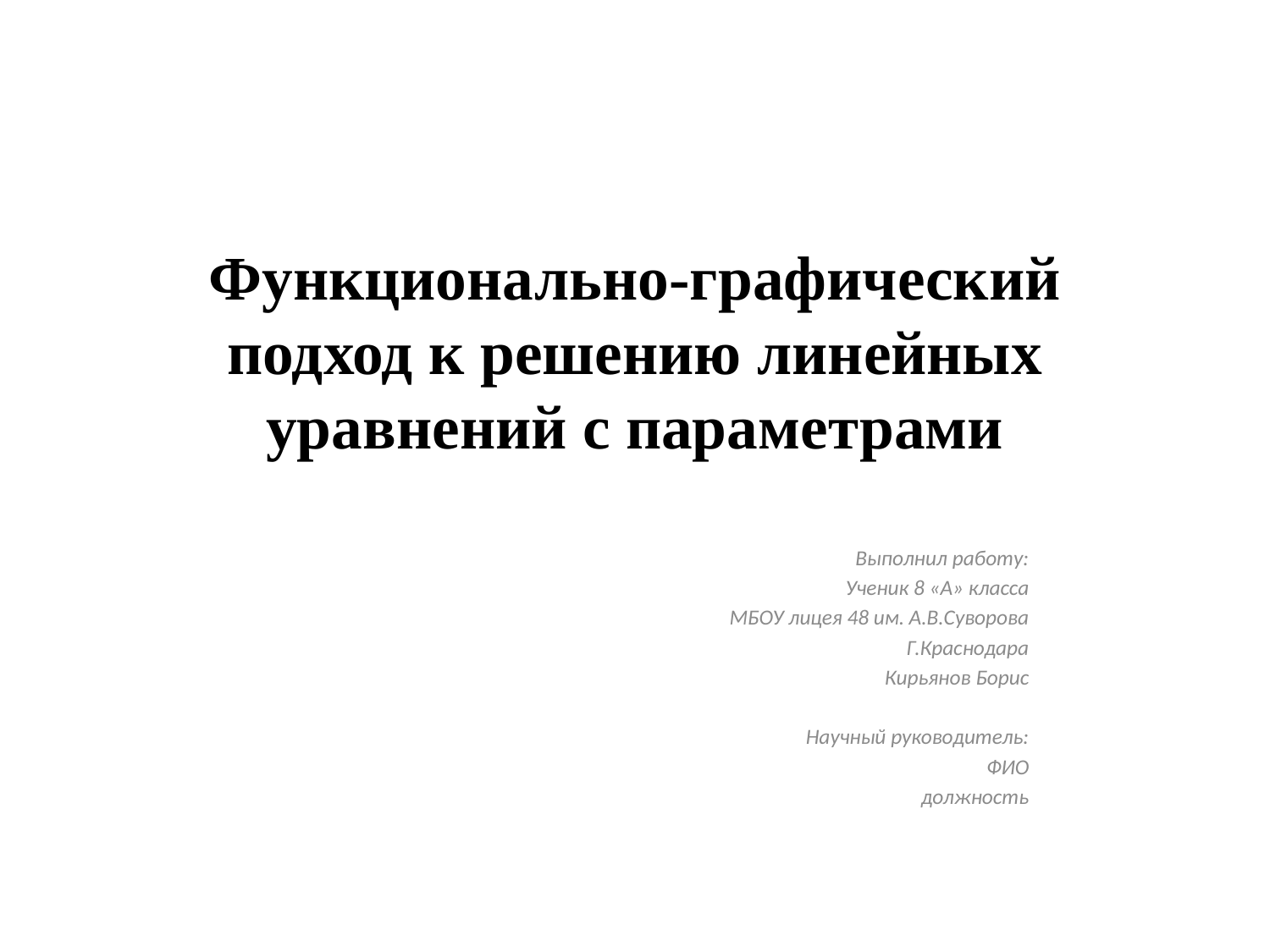

# Функционально-графический подход к решению линейных уравнений с параметрами

Выполнил работу:
Ученик 8 «А» класса
 МБОУ лицея 48 им. А.В.Суворова
Г.Краснодара
Кирьянов Борис

                                                                                                              Научный руководитель:
                                                                                                               ФИО
                                                                                                           должность